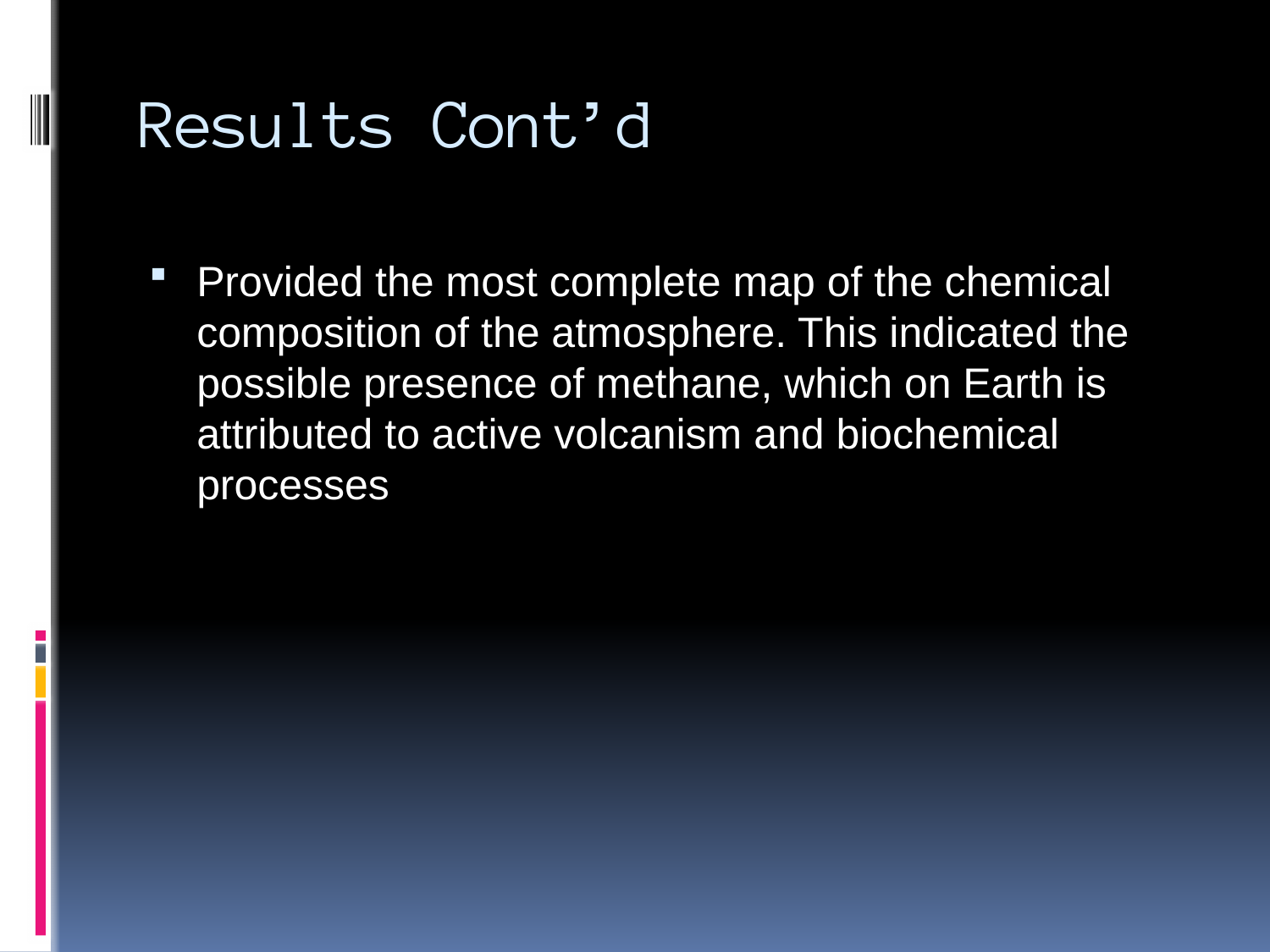

# Results Cont’d
Provided the most complete map of the chemical composition of the atmosphere. This indicated the possible presence of methane, which on Earth is attributed to active volcanism and biochemical processes